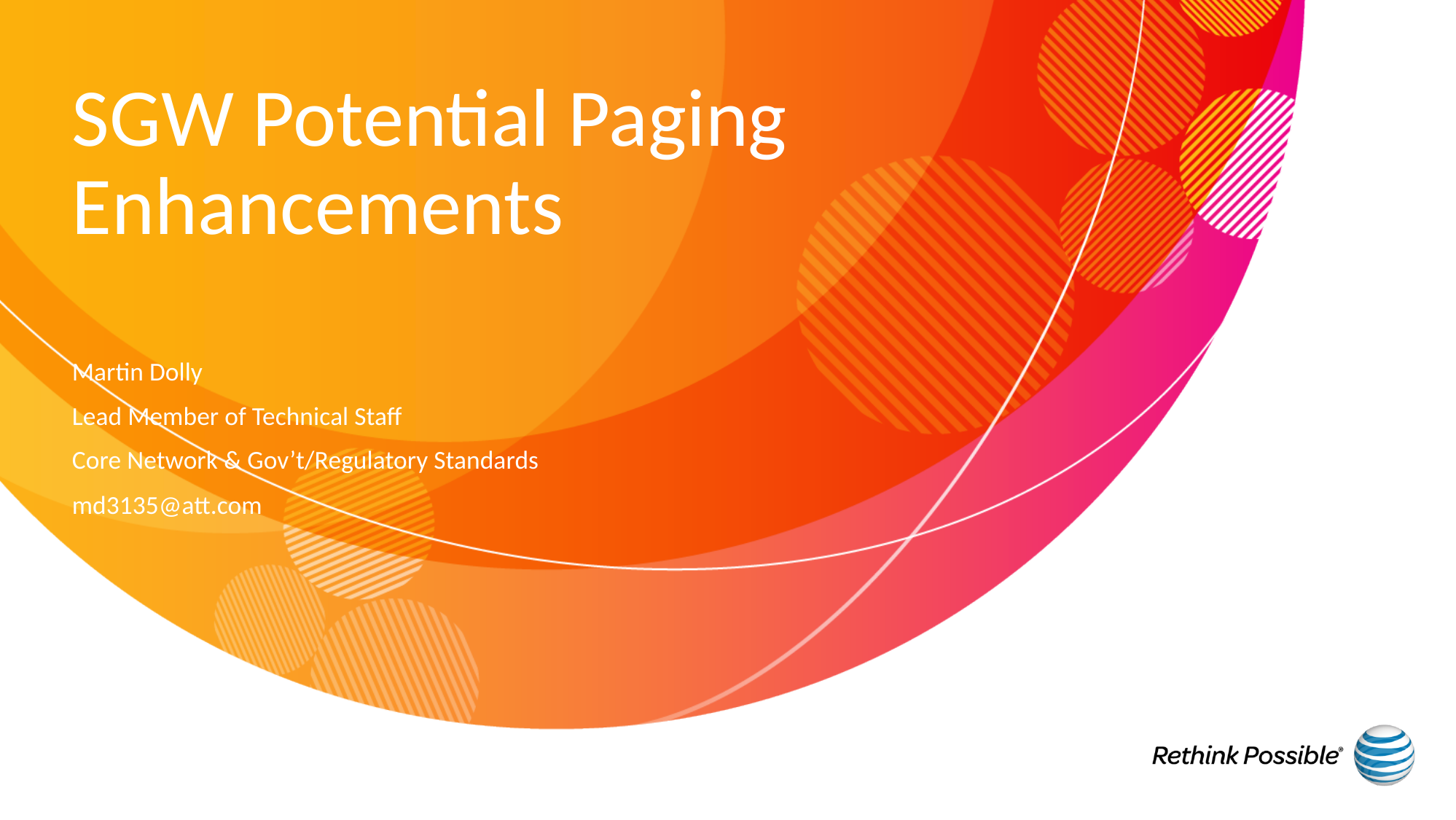

# SGW Potential Paging Enhancements

Martin Dolly
Lead Member of Technical Staff
Core Network & Gov’t/Regulatory Standards
md3135@att.com